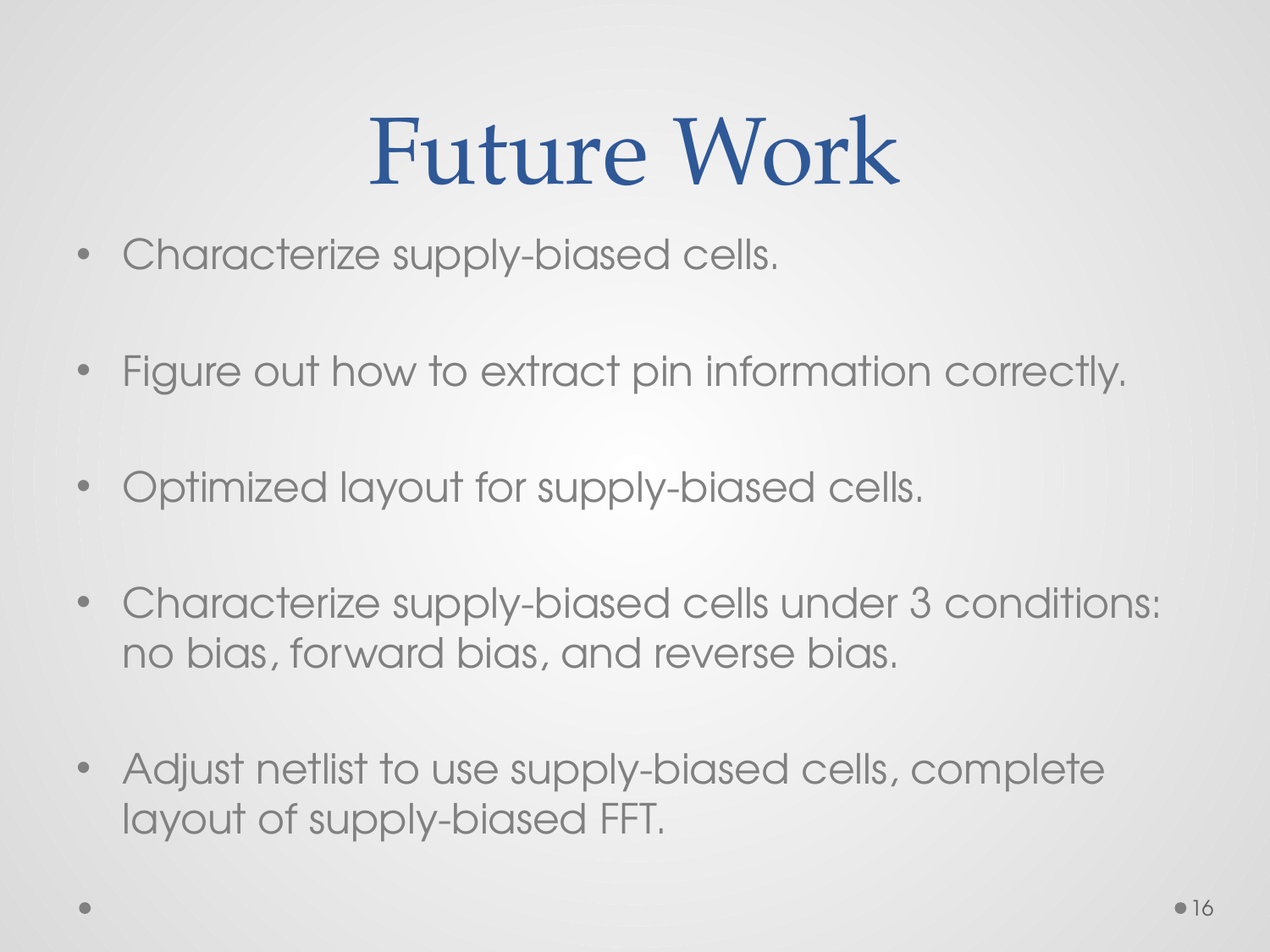

# Future Work
Characterize supply-biased cells.

Figure out how to extract pin information correctly.

Optimized layout for supply-biased cells.

Characterize supply-biased cells under 3 conditions: no bias, forward bias, and reverse bias.

Adjust netlist to use supply-biased cells, complete layout of supply-biased FFT.
16